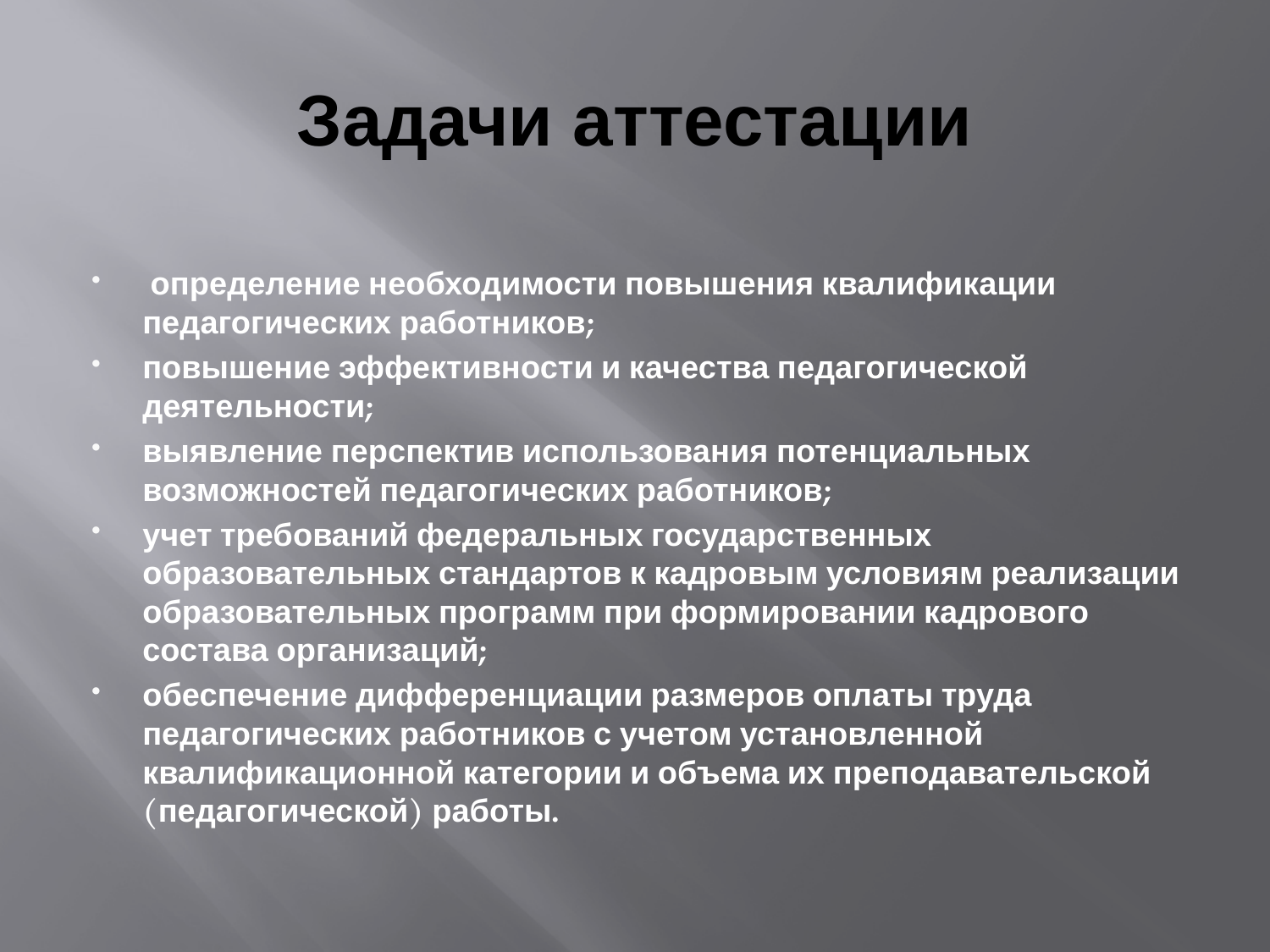

# Задачи аттестации

 определение необходимости повышения квалификации педагогических работников;
повышение эффективности и качества педагогической деятельности;
выявление перспектив использования потенциальных возможностей педагогических работников;
учет требований федеральных государственных образовательных стандартов к кадровым условиям реализации образовательных программ при формировании кадрового состава организаций;
обеспечение дифференциации размеров оплаты труда педагогических работников с учетом установленной квалификационной категории и объема их преподавательской (педагогической) работы.